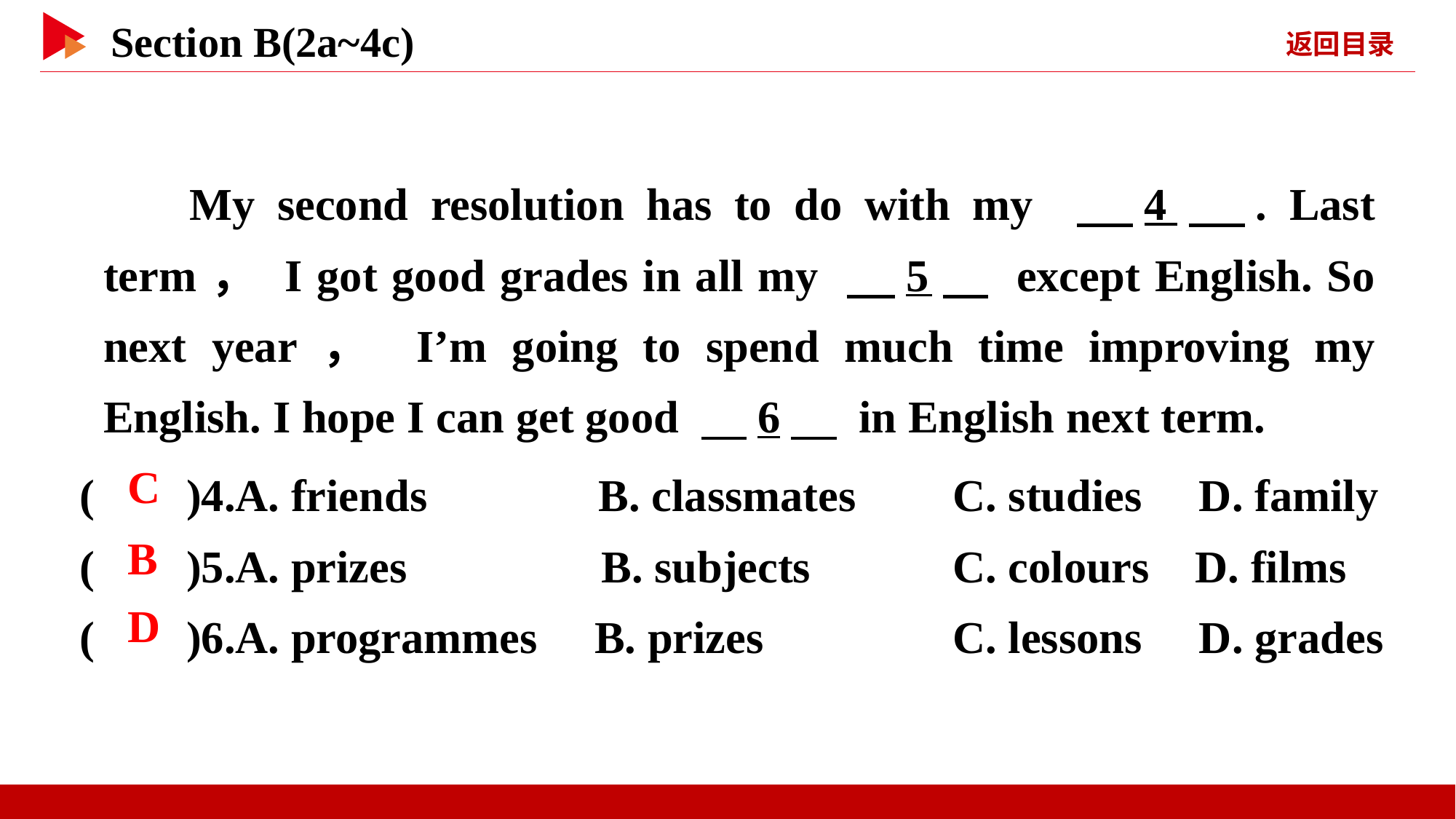

My second resolution has to do with my 　4　. Last term， I got good grades in all my 　5　 except English. So next year， I’m going to spend much time improving my English. I hope I can get good 　6　 in English next term.
(        )4.A. friends               B. classmates	C. studies     D. family
(        )5.A. prizes                 B. subjects		C. colours    D. films
(        )6.A. programmes     B. prizes		C. lessons     D. grades
   C
   B
   D